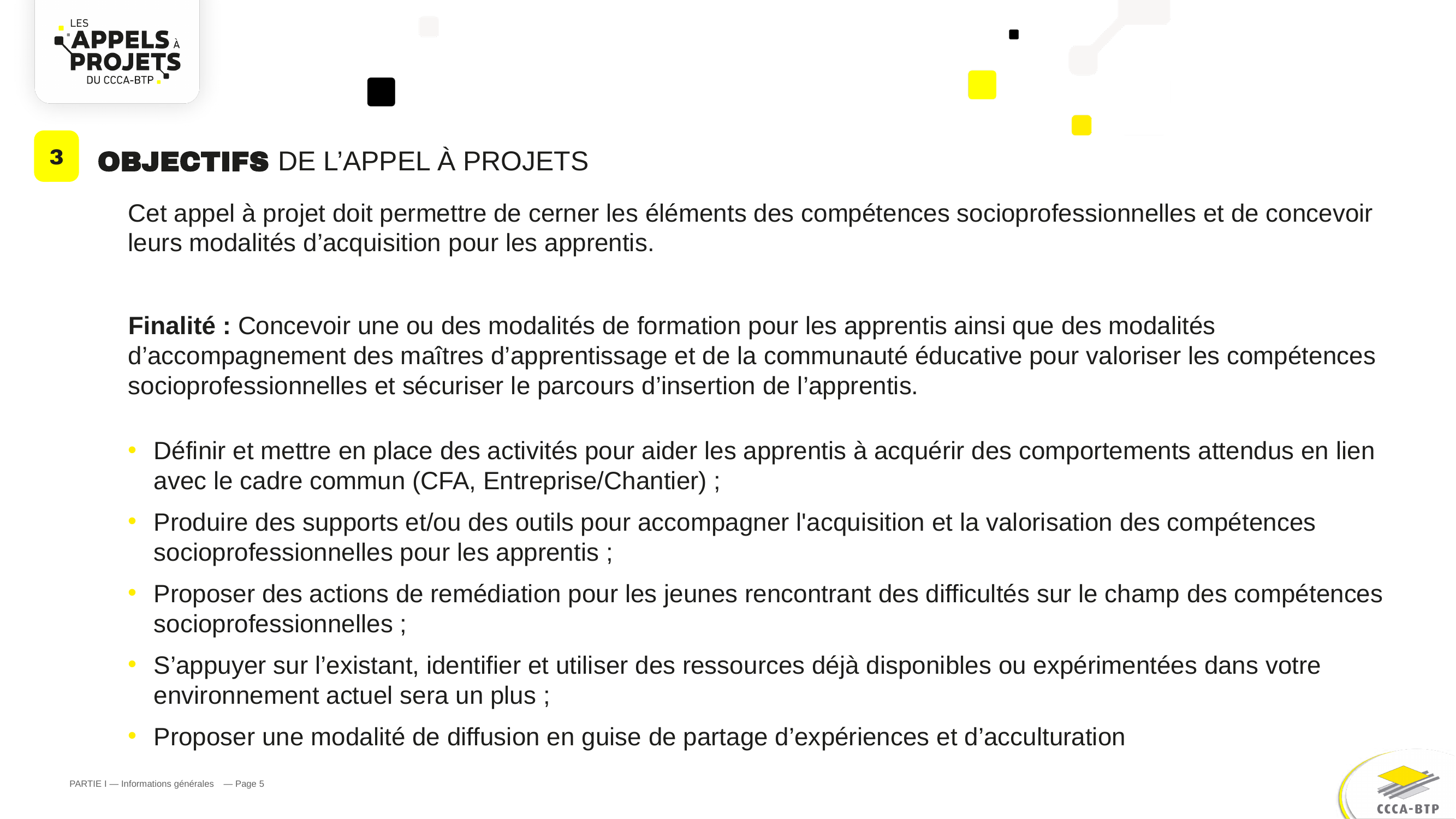

3
OBJECTIFS DE L’APPEL À PROJETS
Cet appel à projet doit permettre de cerner les éléments des compétences socioprofessionnelles et de concevoir leurs modalités d’acquisition pour les apprentis.

Finalité : Concevoir une ou des modalités de formation pour les apprentis ainsi que des modalités d’accompagnement des maîtres d’apprentissage et de la communauté éducative pour valoriser les compétences socioprofessionnelles et sécuriser le parcours d’insertion de l’apprentis.

Définir et mettre en place des activités pour aider les apprentis à acquérir des comportements attendus en lien avec le cadre commun (CFA, Entreprise/Chantier) ;
Produire des supports et/ou des outils pour accompagner l'acquisition et la valorisation des compétences socioprofessionnelles pour les apprentis ;
Proposer des actions de remédiation pour les jeunes rencontrant des difficultés sur le champ des compétences socioprofessionnelles ;
S’appuyer sur l’existant, identifier et utiliser des ressources déjà disponibles ou expérimentées dans votre environnement actuel sera un plus ;
Proposer une modalité de diffusion en guise de partage d’expériences et d’acculturation

— Page 5
PARTIE I — Informations générales